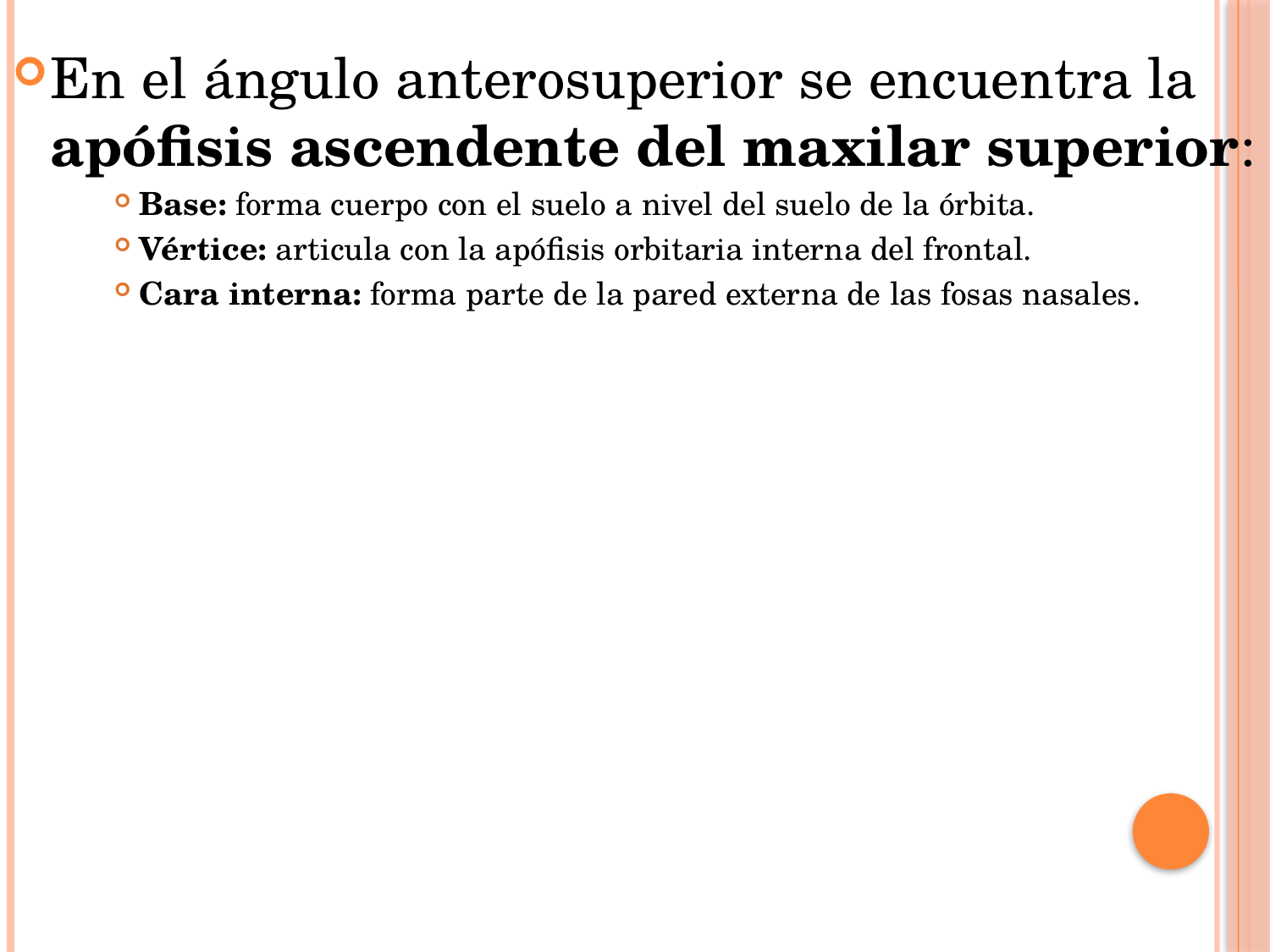

En el ángulo anterosuperior se encuentra la apófisis ascendente del maxilar superior:
Base: forma cuerpo con el suelo a nivel del suelo de la órbita.
Vértice: articula con la apófisis orbitaria interna del frontal.
Cara interna: forma parte de la pared externa de las fosas nasales.